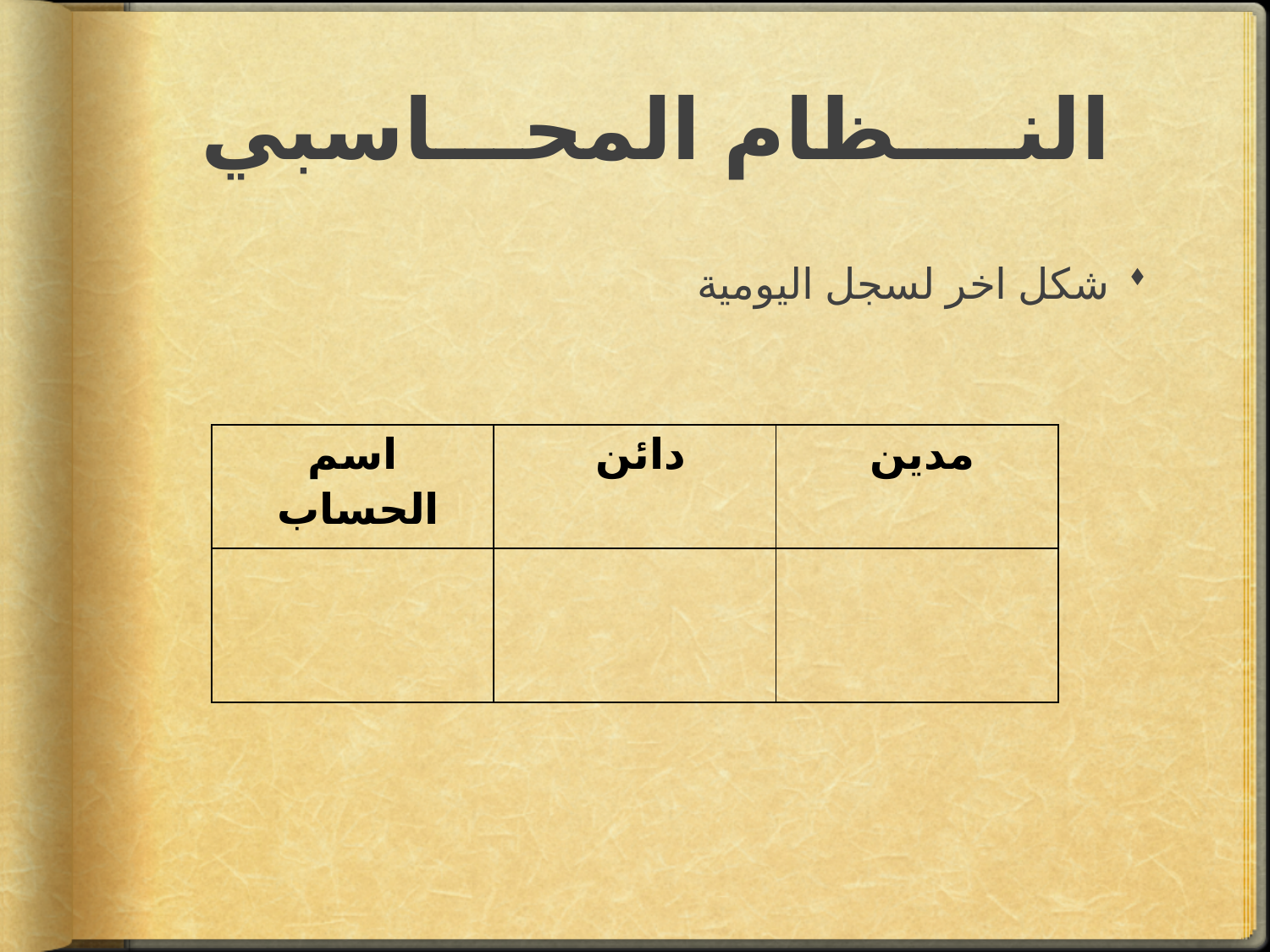

# النــــظام المحـــاسبي
شكل اخر لسجل اليومية

| اسم الحساب | دائن | مدين |
| --- | --- | --- |
|  |  |  |